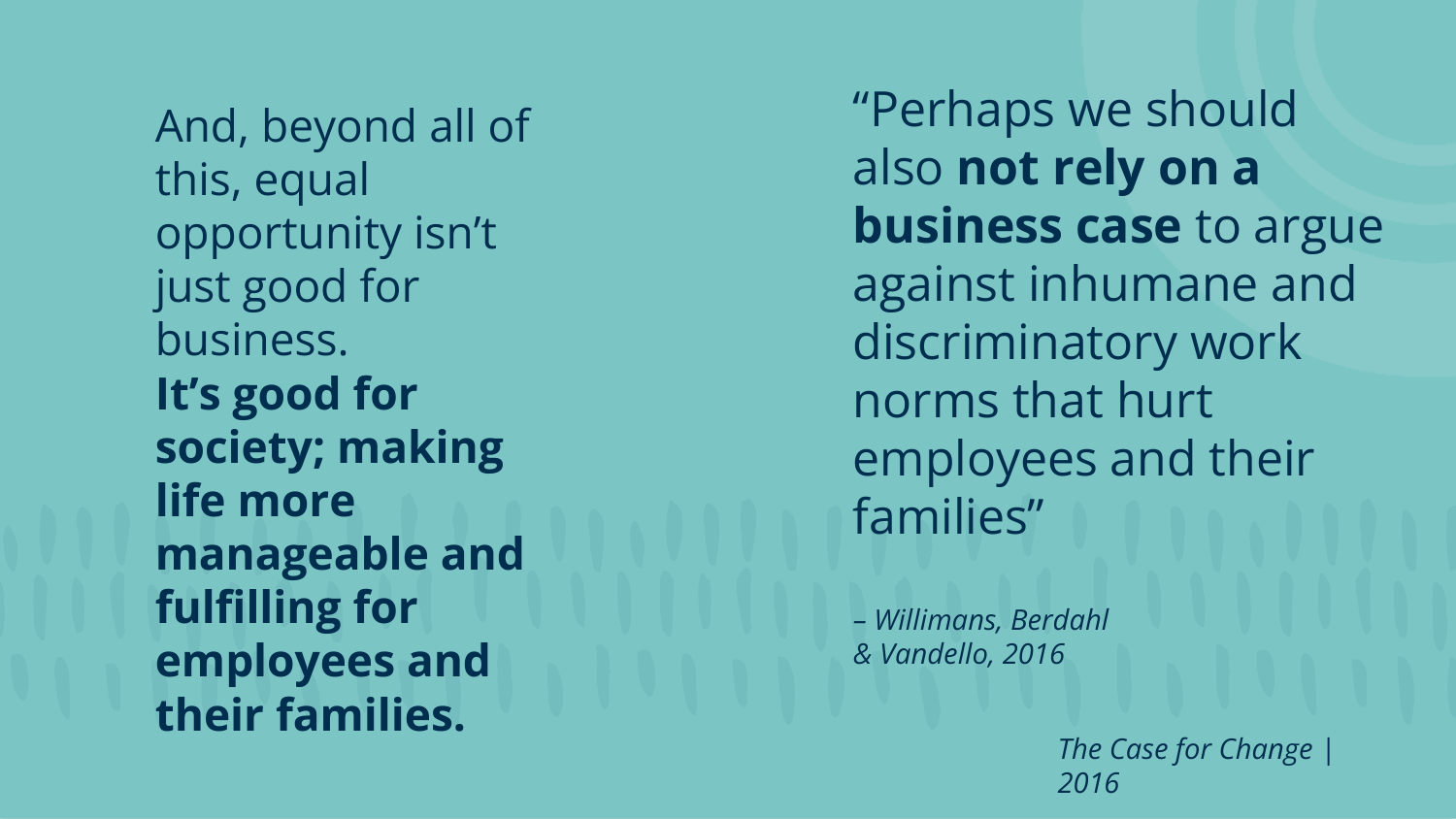

“Perhaps we should also not rely on a business case to argue against inhumane and discriminatory work norms that hurt employees and their families”
– Willimans, Berdahl
& Vandello, 2016
And, beyond all of this, equal opportunity isn’t just good for business.
It’s good for society; making life more manageable and fulfilling for employees and their families.
The Case for Change | 2016